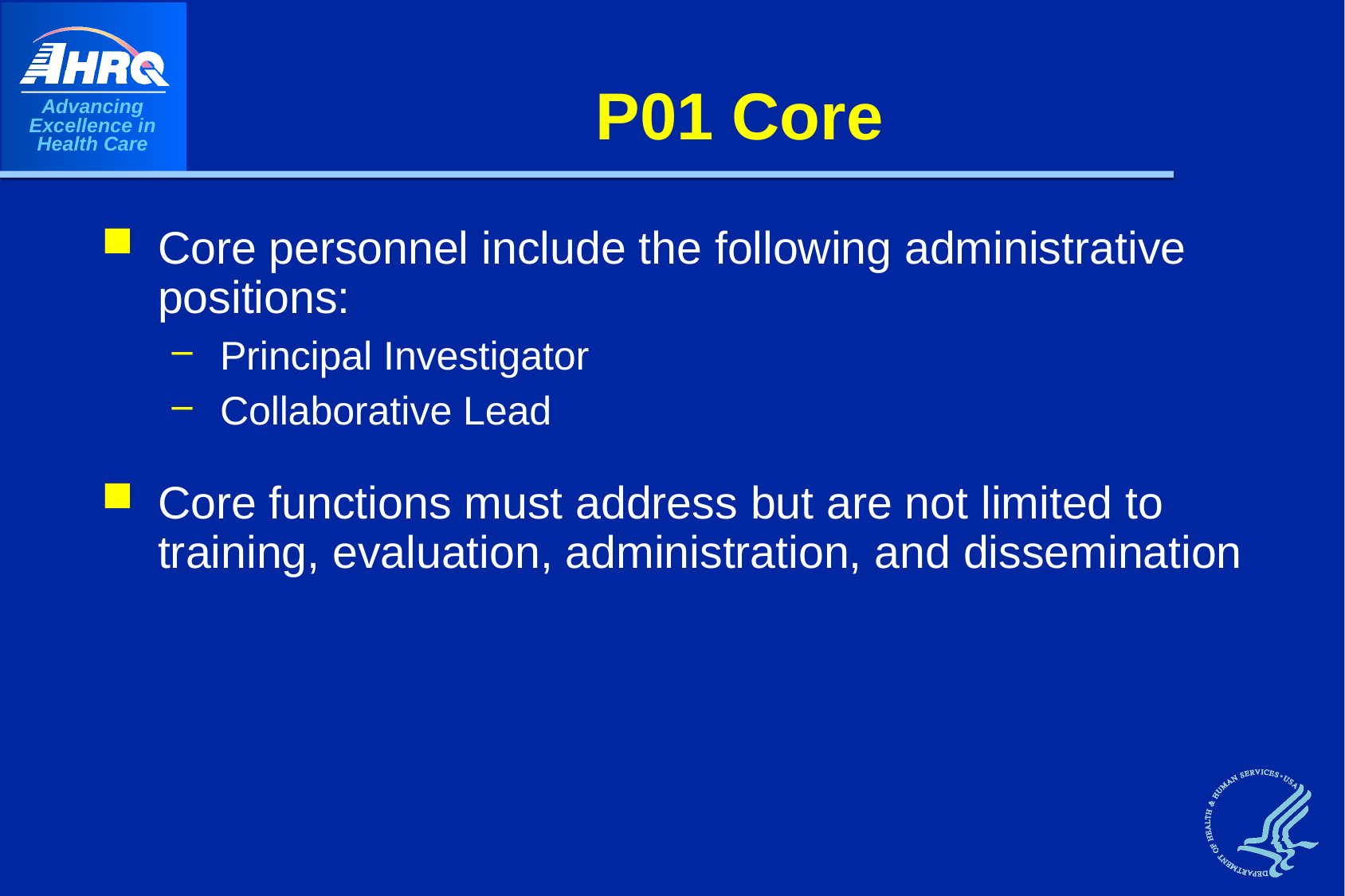

# P01 Core
Core personnel include the following administrative positions:
Principal Investigator
Collaborative Lead

Core functions must address but are not limited to training, evaluation, administration, and dissemination